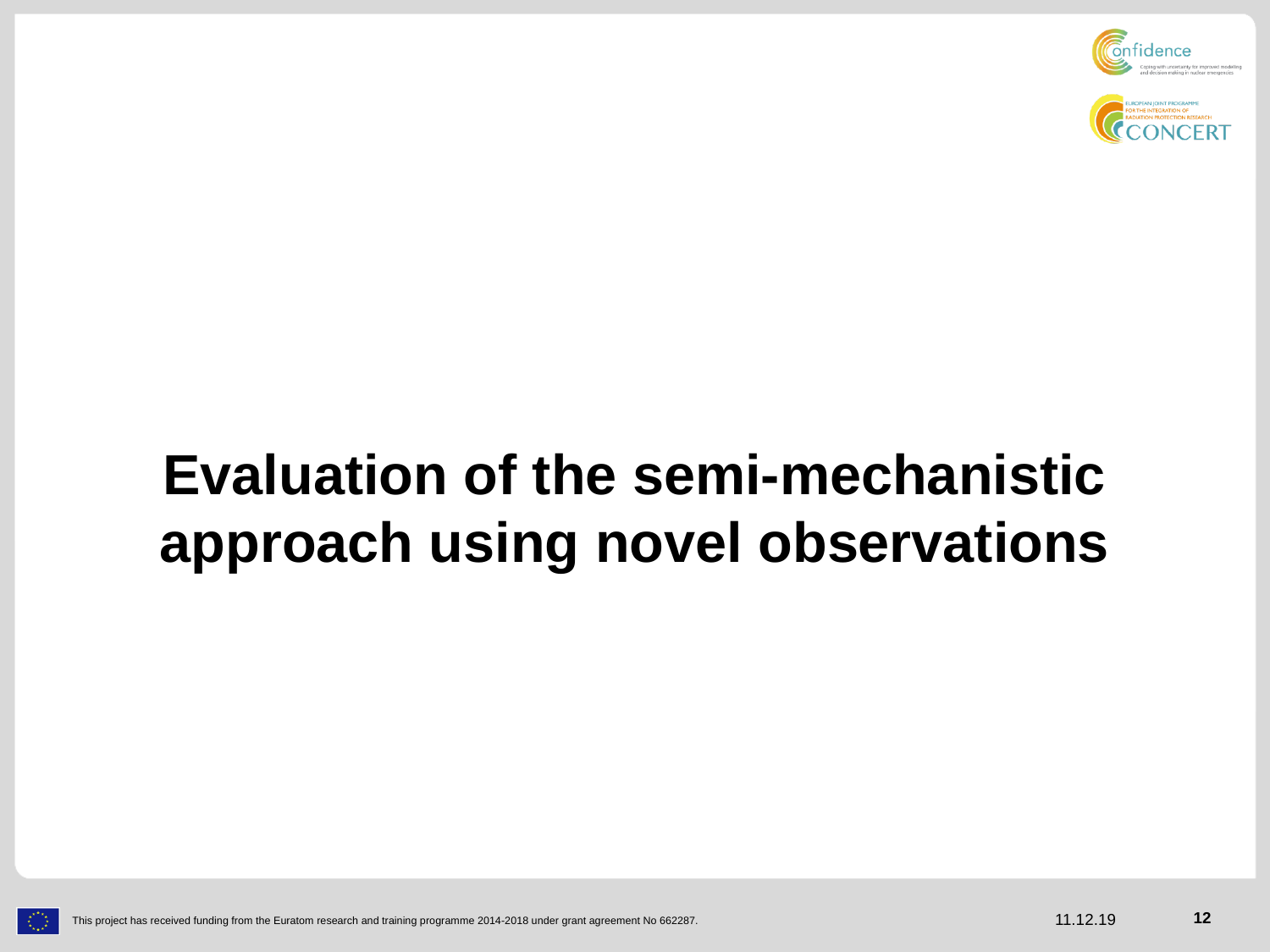

Evaluation of the semi-mechanistic approach using novel observations